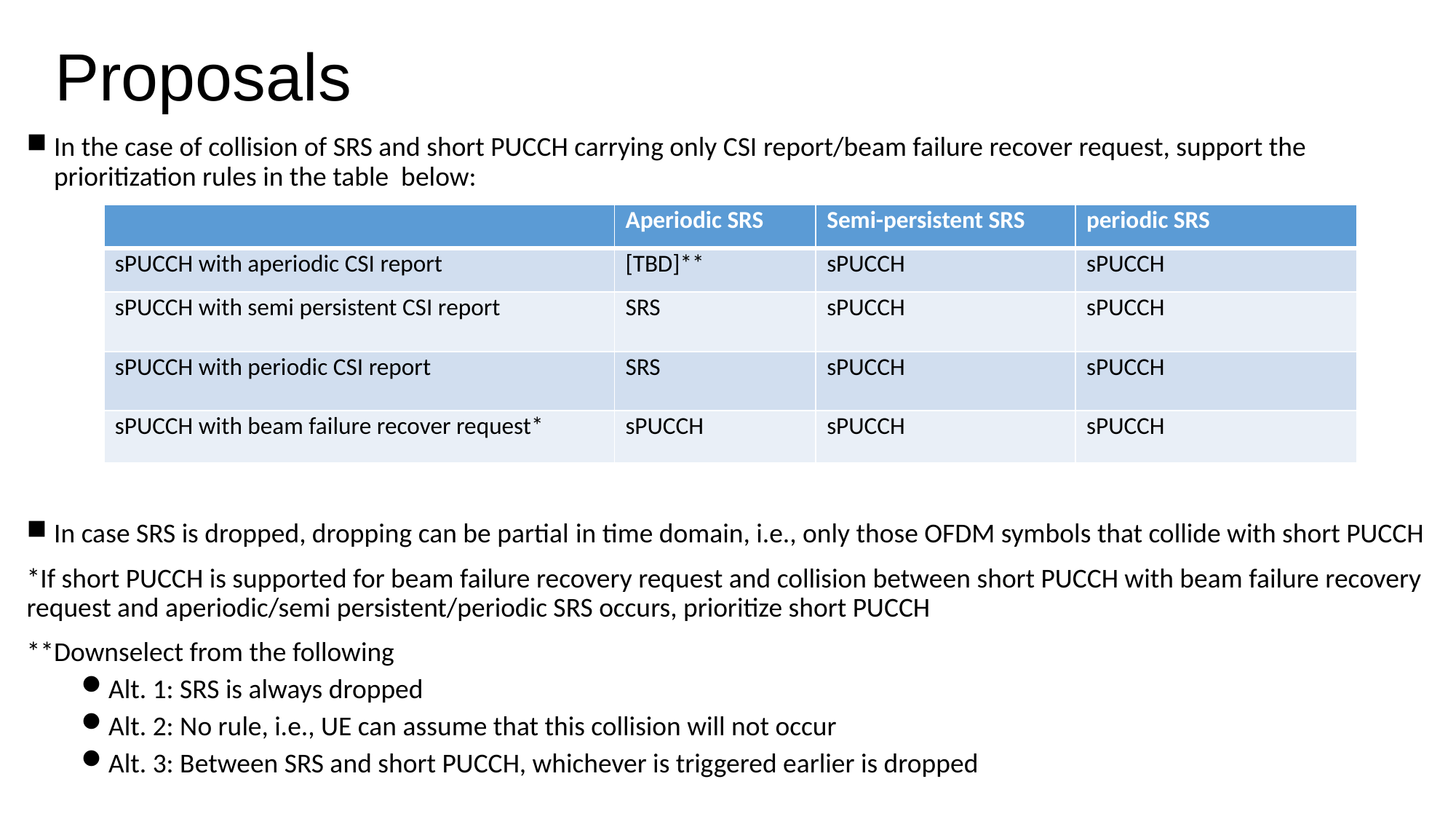

# Proposals
In the case of collision of SRS and short PUCCH carrying only CSI report/beam failure recover request, support the prioritization rules in the table  below:

In case SRS is dropped, dropping can be partial in time domain, i.e., only those OFDM symbols that collide with short PUCCH
*If short PUCCH is supported for beam failure recovery request and collision between short PUCCH with beam failure recovery request and aperiodic/semi persistent/periodic SRS occurs, prioritize short PUCCH
**Downselect from the following
Alt. 1: SRS is always dropped
Alt. 2: No rule, i.e., UE can assume that this collision will not occur
Alt. 3: Between SRS and short PUCCH, whichever is triggered earlier is dropped
|  | Aperiodic SRS | Semi-persistent SRS | periodic SRS |
| --- | --- | --- | --- |
| sPUCCH with aperiodic CSI report | [TBD]\*\* | sPUCCH | sPUCCH |
| sPUCCH with semi persistent CSI report | SRS | sPUCCH | sPUCCH |
| sPUCCH with periodic CSI report | SRS | sPUCCH | sPUCCH |
| sPUCCH with beam failure recover request\* | sPUCCH | sPUCCH | sPUCCH |